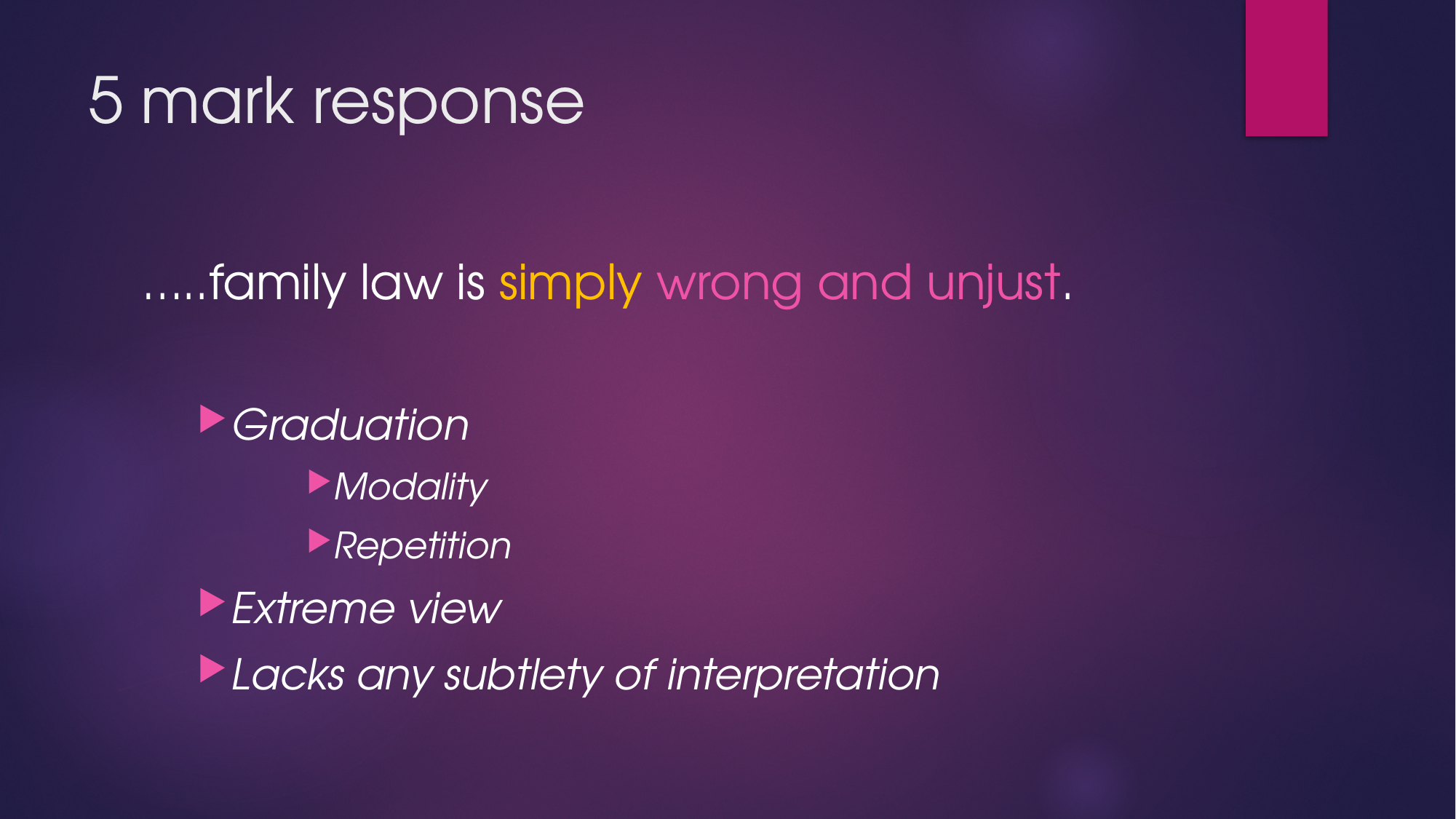

# 5 mark response
…..family law is simply wrong and unjust.

Graduation
Modality
Repetition
Extreme view
Lacks any subtlety of interpretation